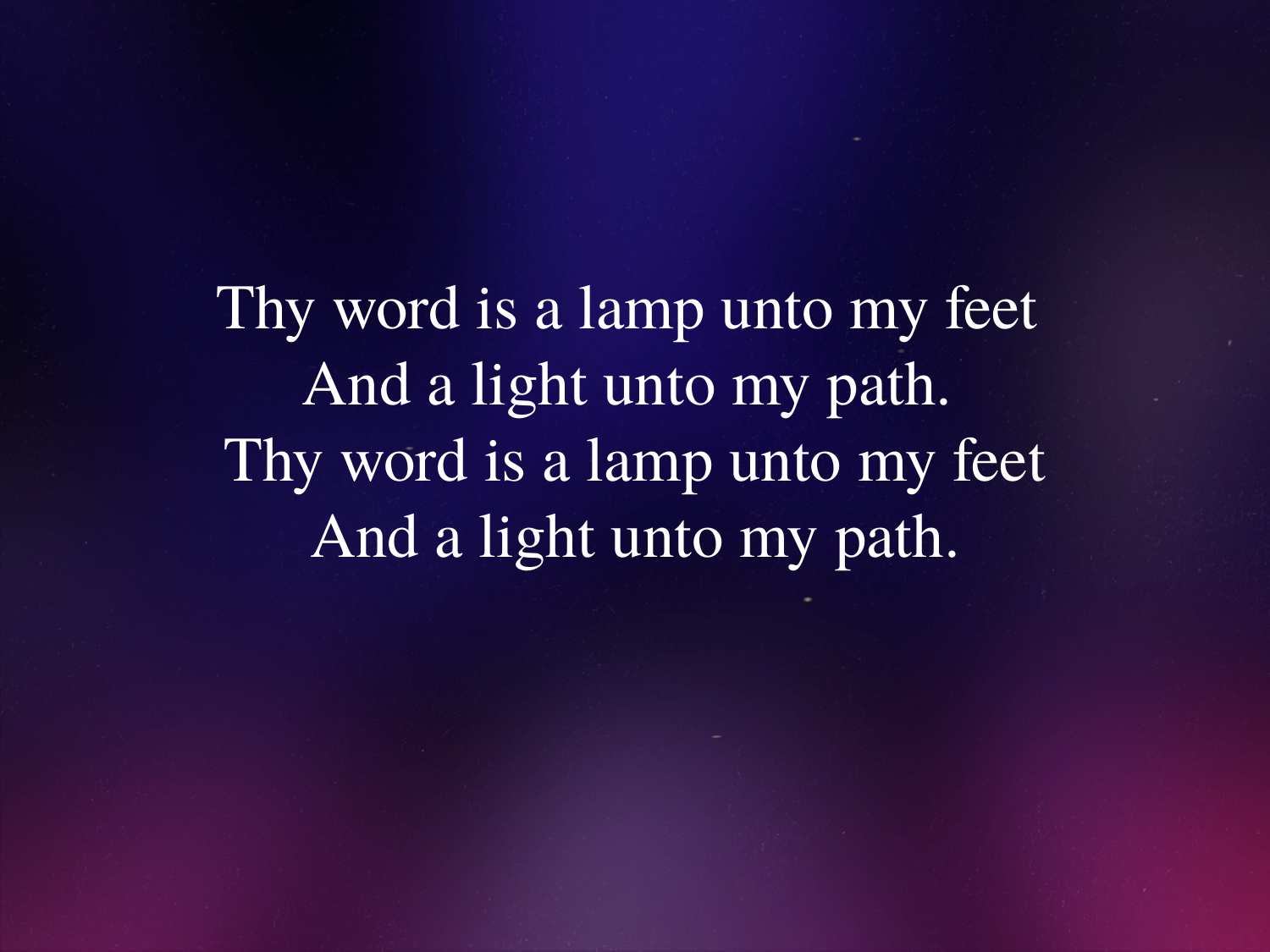

# Thy word is a lamp unto my feet And a light unto my path. Thy word is a lamp unto my feet And a light unto my path.